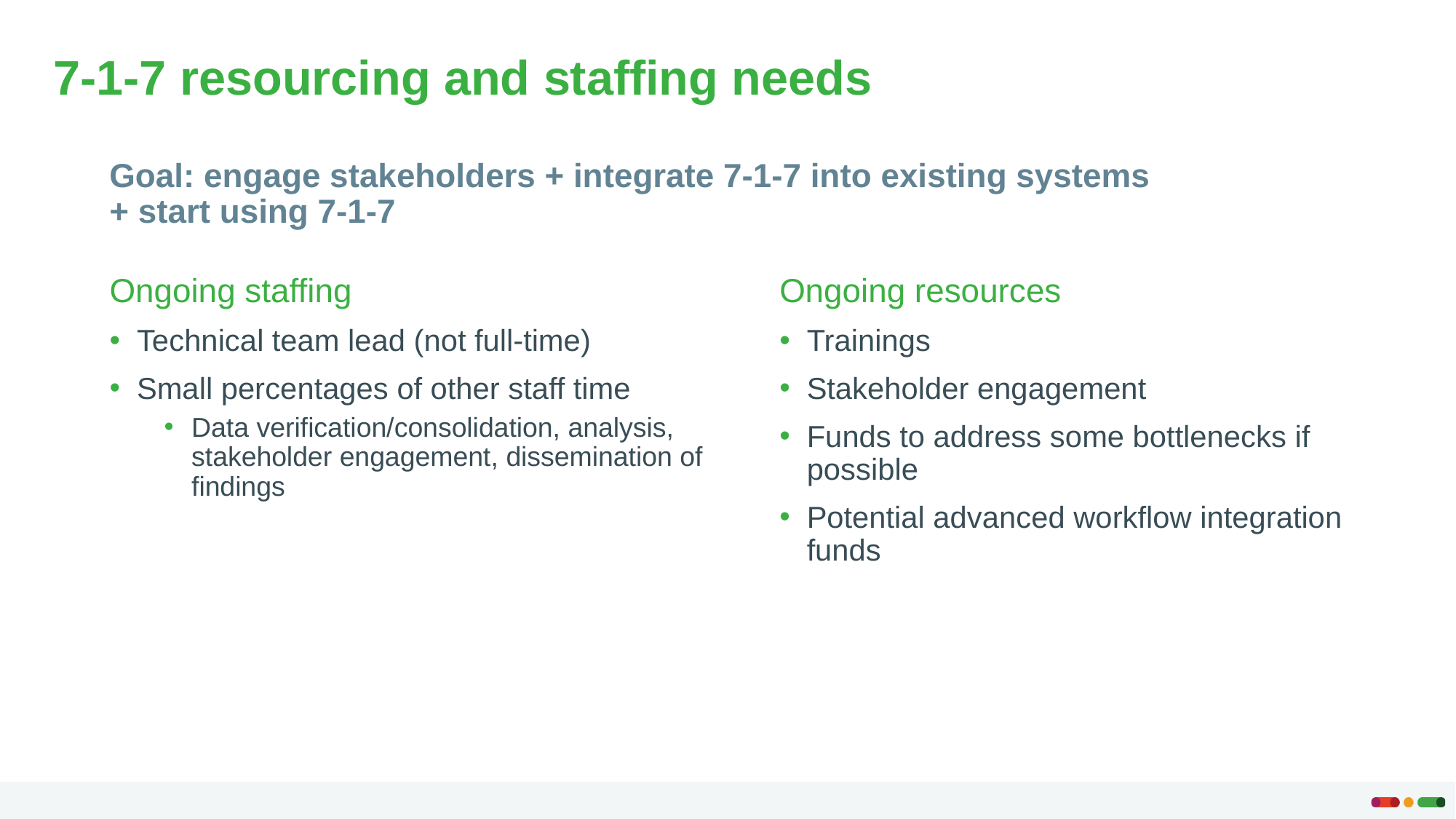

# 7-1-7 resourcing and staffing needs
Goal: engage stakeholders + integrate 7-1-7 into existing systems + start using 7-1-7
Ongoing staffing
Technical team lead (not full-time)
Small percentages of other staff time
Data verification/consolidation, analysis, stakeholder engagement, dissemination of findings

Ongoing resources
Trainings
Stakeholder engagement
Funds to address some bottlenecks if possible
Potential advanced workflow integration funds